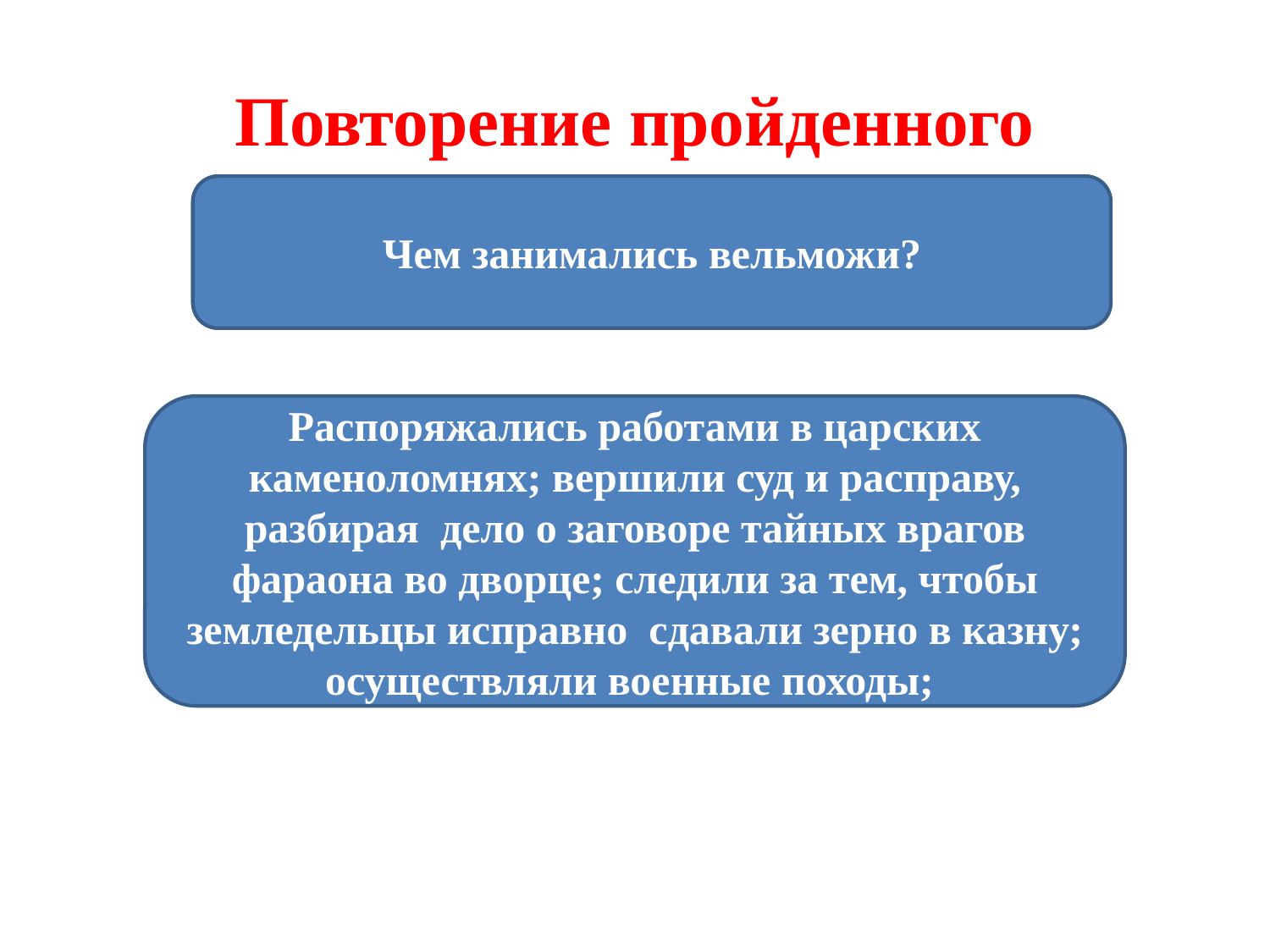

# Повторение пройденного
Чем занимались вельможи?
Какие ремёсла были развиты в Древнем Египте?
Кого называли ремесленниками?
Распоряжались работами в царских каменоломнях; вершили суд и расправу, разбирая  дело о заговоре тайных врагов фараона во дворце; следили за тем, чтобы земледельцы исправно  сдавали зерно в казну; осуществляли военные походы;
В Древнем Египте существовало очень много  разных ремёсел: горшечники, ткачи,  кожевники, столяры, кораблестроители
Ремесленник- человек, который занимается изготовлением сосудов, орудий труда и  других изделий